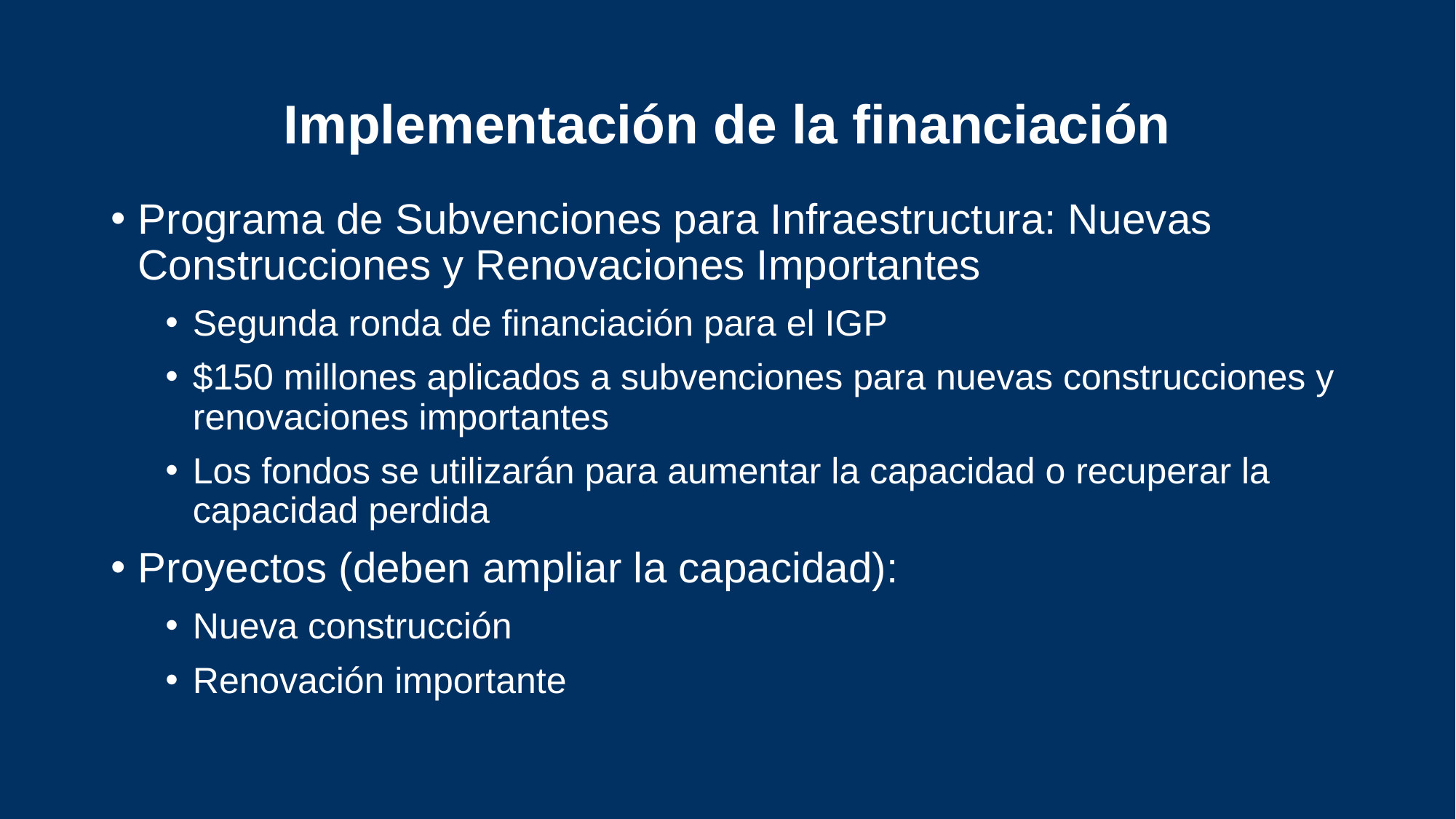

# Implementación de la financiación
Programa de Subvenciones para Infraestructura: Nuevas Construcciones y Renovaciones Importantes
Segunda ronda de financiación para el IGP
$150 millones aplicados a subvenciones para nuevas construcciones y renovaciones importantes
Los fondos se utilizarán para aumentar la capacidad o recuperar la capacidad perdida
Proyectos (deben ampliar la capacidad):
Nueva construcción
Renovación importante